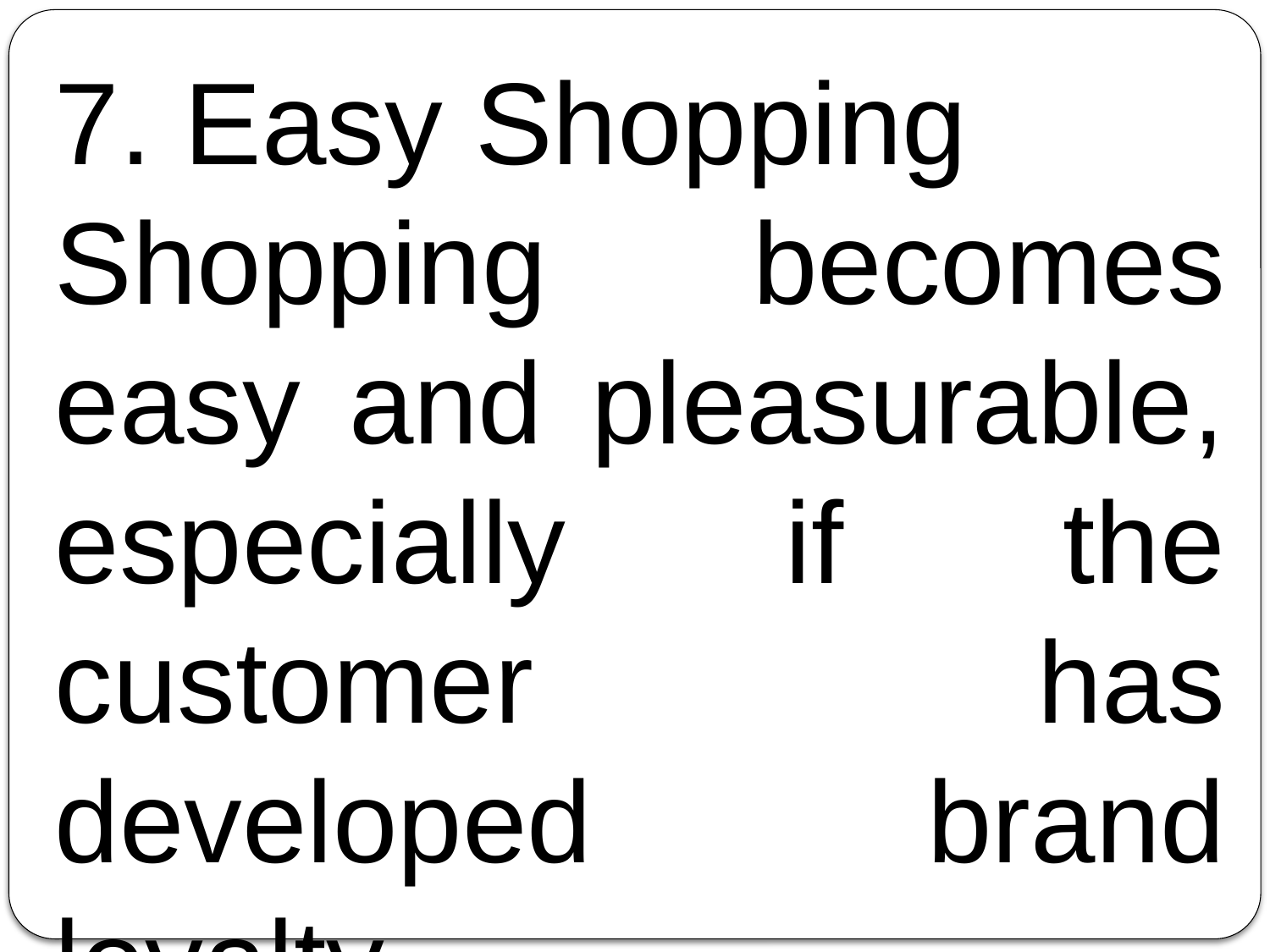

7. Easy Shopping
Shopping becomes easy and pleasurable, especially if the customer has developed brand loyalty